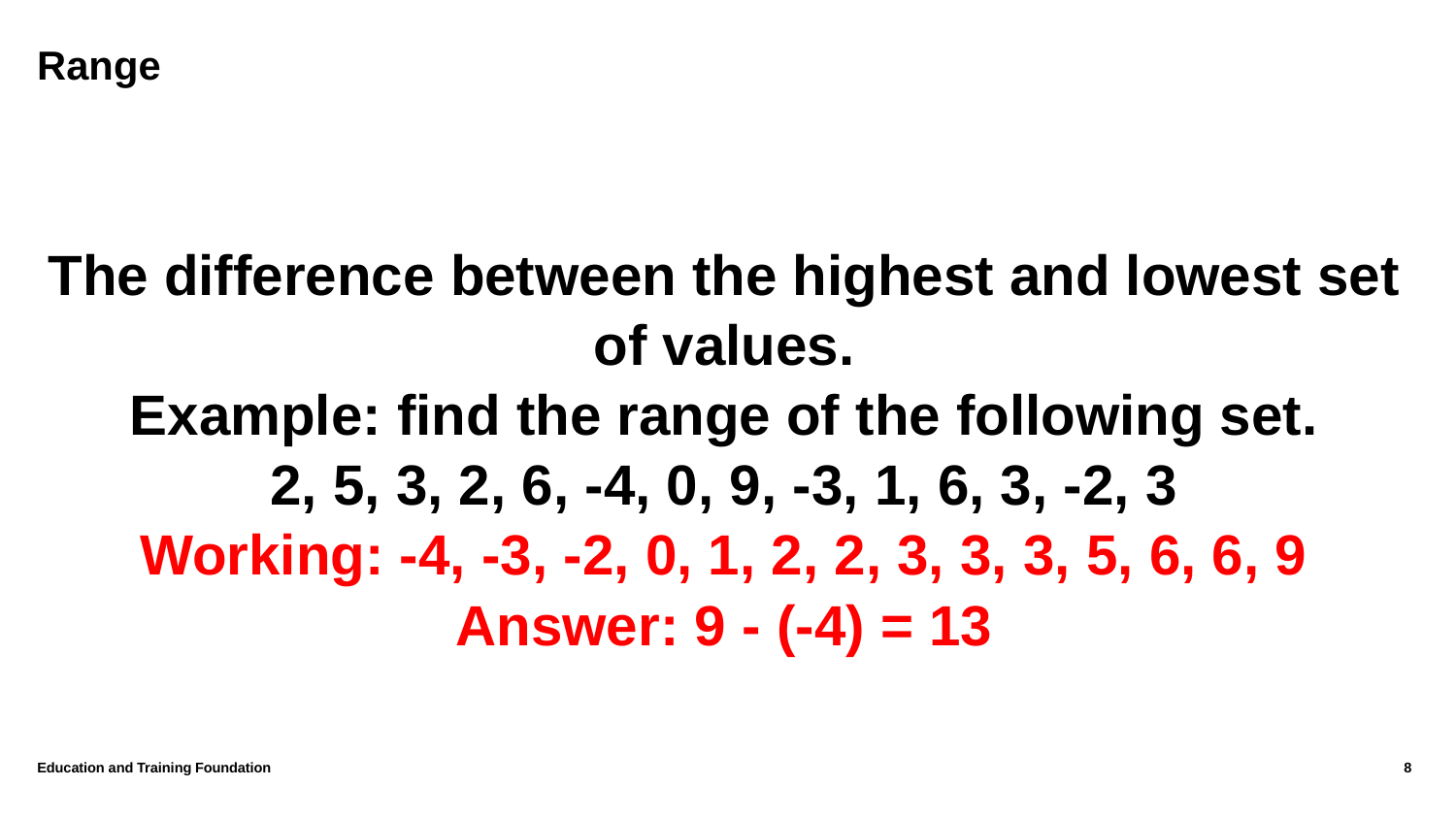

# Range
The difference between the highest and lowest set of values.
Example: find the range of the following set.
2, 5, 3, 2, 6, -4, 0, 9, -3, 1, 6, 3, -2, 3
Working: -4, -3, -2, 0, 1, 2, 2, 3, 3, 3, 5, 6, 6, 9
Answer: 9 - (-4) = 13
Education and Training Foundation
8